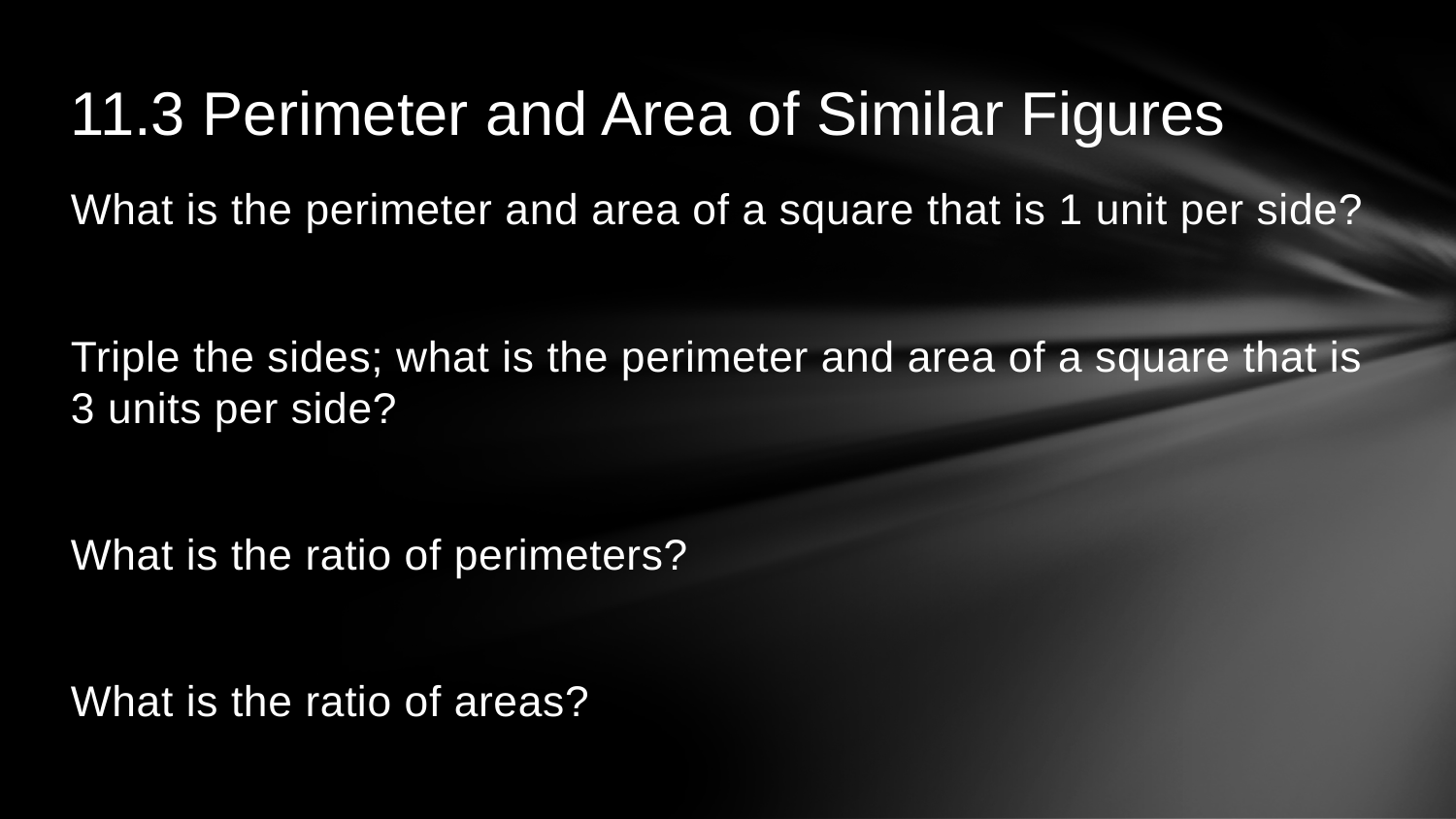

# 11.3 Perimeter and Area of Similar Figures
What is the perimeter and area of a square that is 1 unit per side?

Triple the sides; what is the perimeter and area of a square that is 3 units per side?

What is the ratio of perimeters?

What is the ratio of areas?